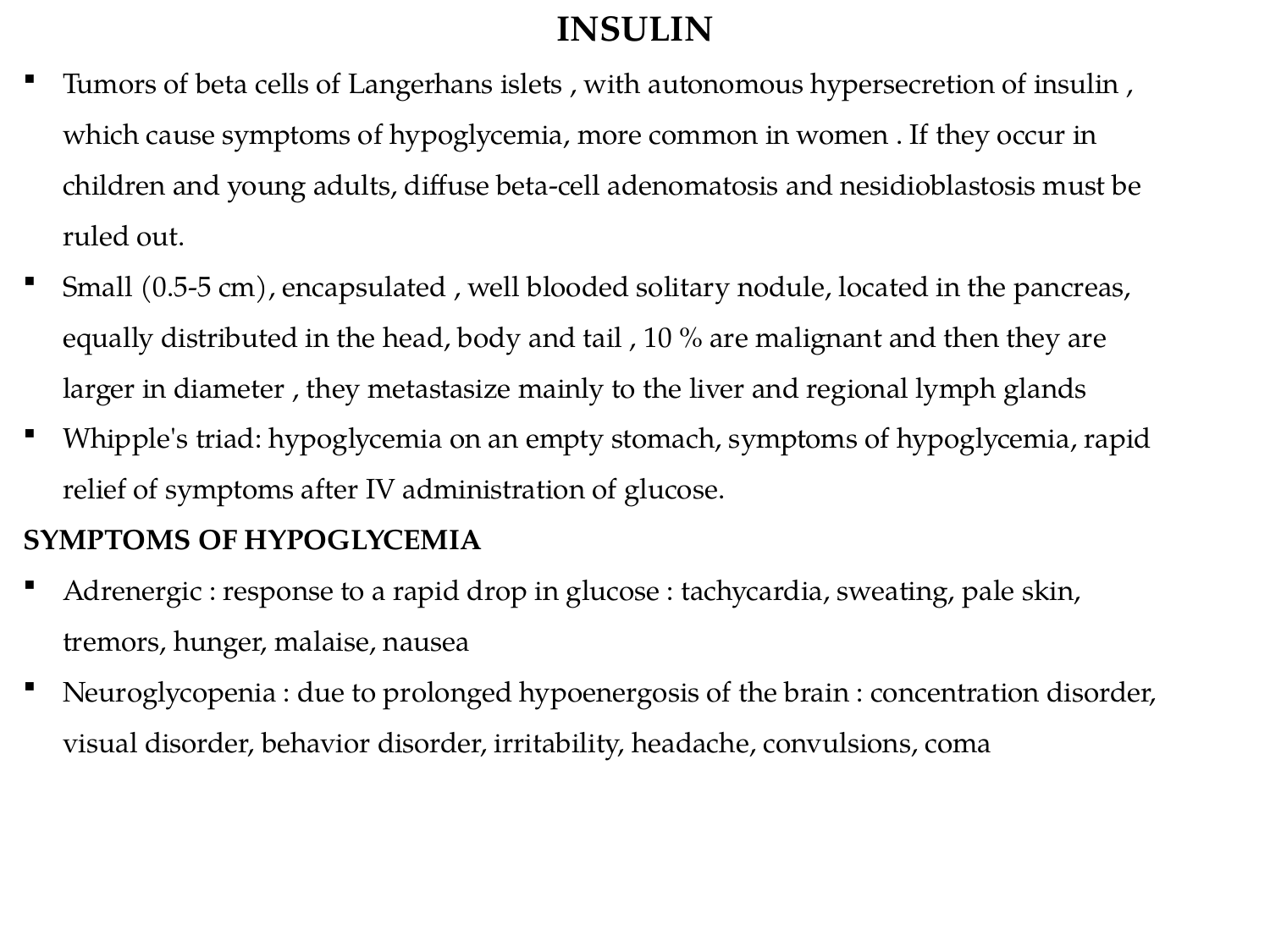

INSULIN
Tumors of beta cells of Langerhans islets , with autonomous hypersecretion of insulin , which cause symptoms of hypoglycemia, more common in women . If they occur in children and young adults, diffuse beta-cell adenomatosis and nesidioblastosis must be ruled out.
Small (0.5-5 cm), encapsulated , well blooded solitary nodule, located in the pancreas, equally distributed in the head, body and tail , 10 % are malignant and then they are larger in diameter , they metastasize mainly to the liver and regional lymph glands
Whipple's triad: hypoglycemia on an empty stomach, symptoms of hypoglycemia, rapid relief of symptoms after IV administration of glucose.
SYMPTOMS OF HYPOGLYCEMIA
Adrenergic : response to a rapid drop in glucose : tachycardia, sweating, pale skin, tremors, hunger, malaise, nausea
Neuroglycopenia : due to prolonged hypoenergosis of the brain : concentration disorder, visual disorder, behavior disorder, irritability, headache, convulsions, coma